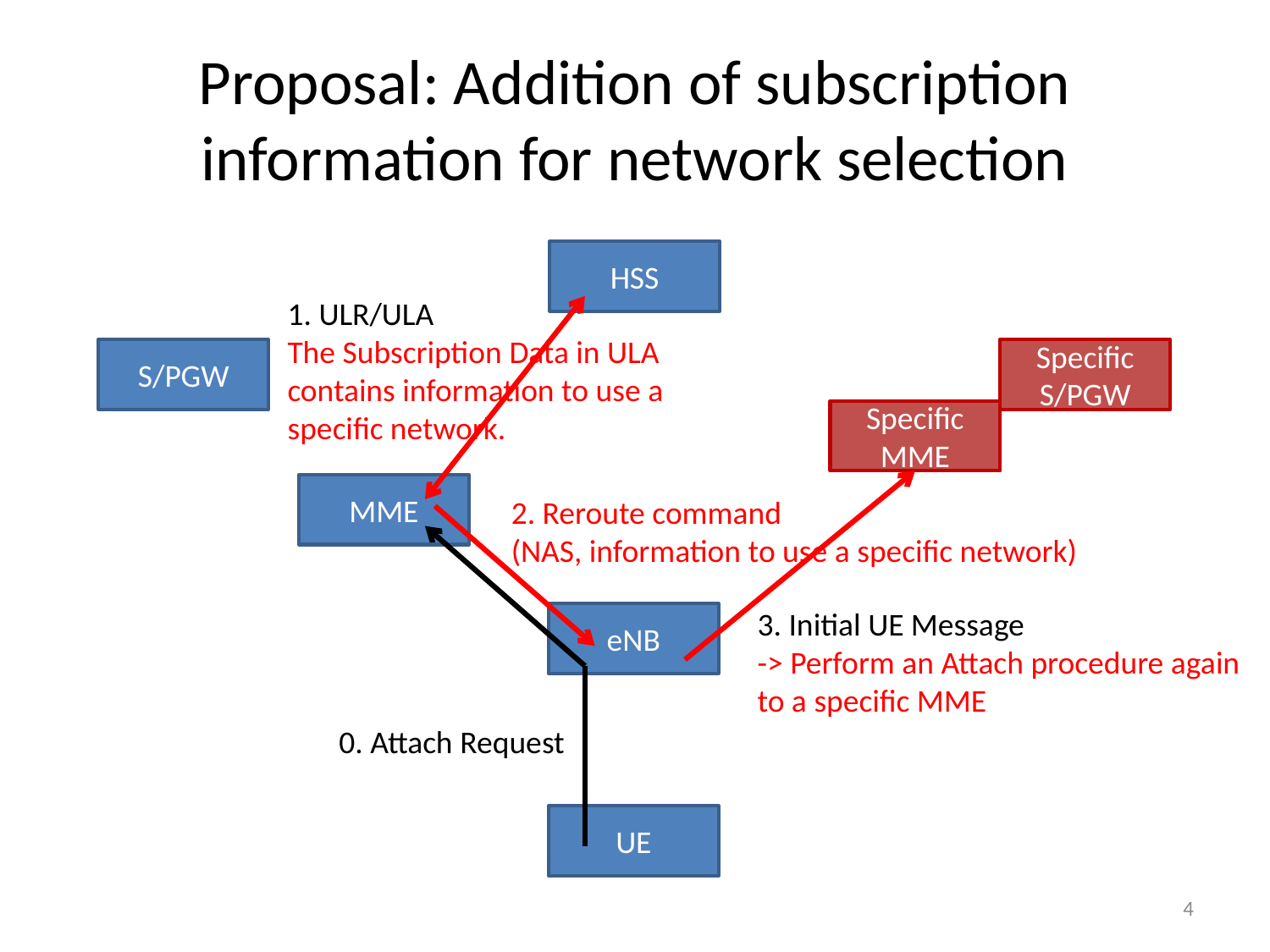

# Proposal: Addition of subscription information for network selection
HSS
1. ULR/ULA
The Subscription Data in ULA contains information to use a specific network.
S/PGW
Specific S/PGW
Specific
MME
MME
2. Reroute command
(NAS, information to use a specific network)
3. Initial UE Message
-> Perform an Attach procedure again to a specific MME
eNB
0. Attach Request
UE
4